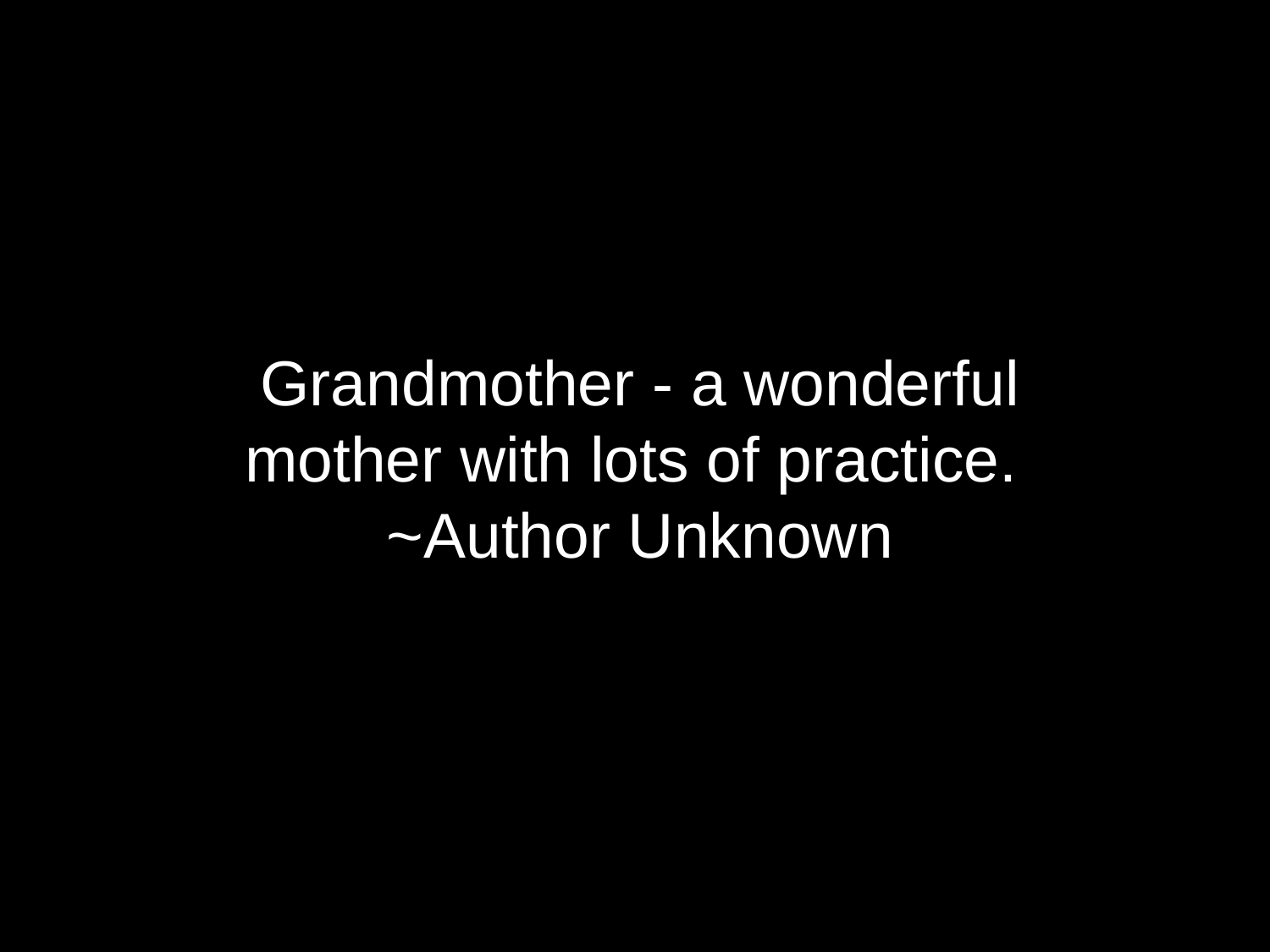

Grandmother - a wonderful mother with lots of practice.  ~Author Unknown